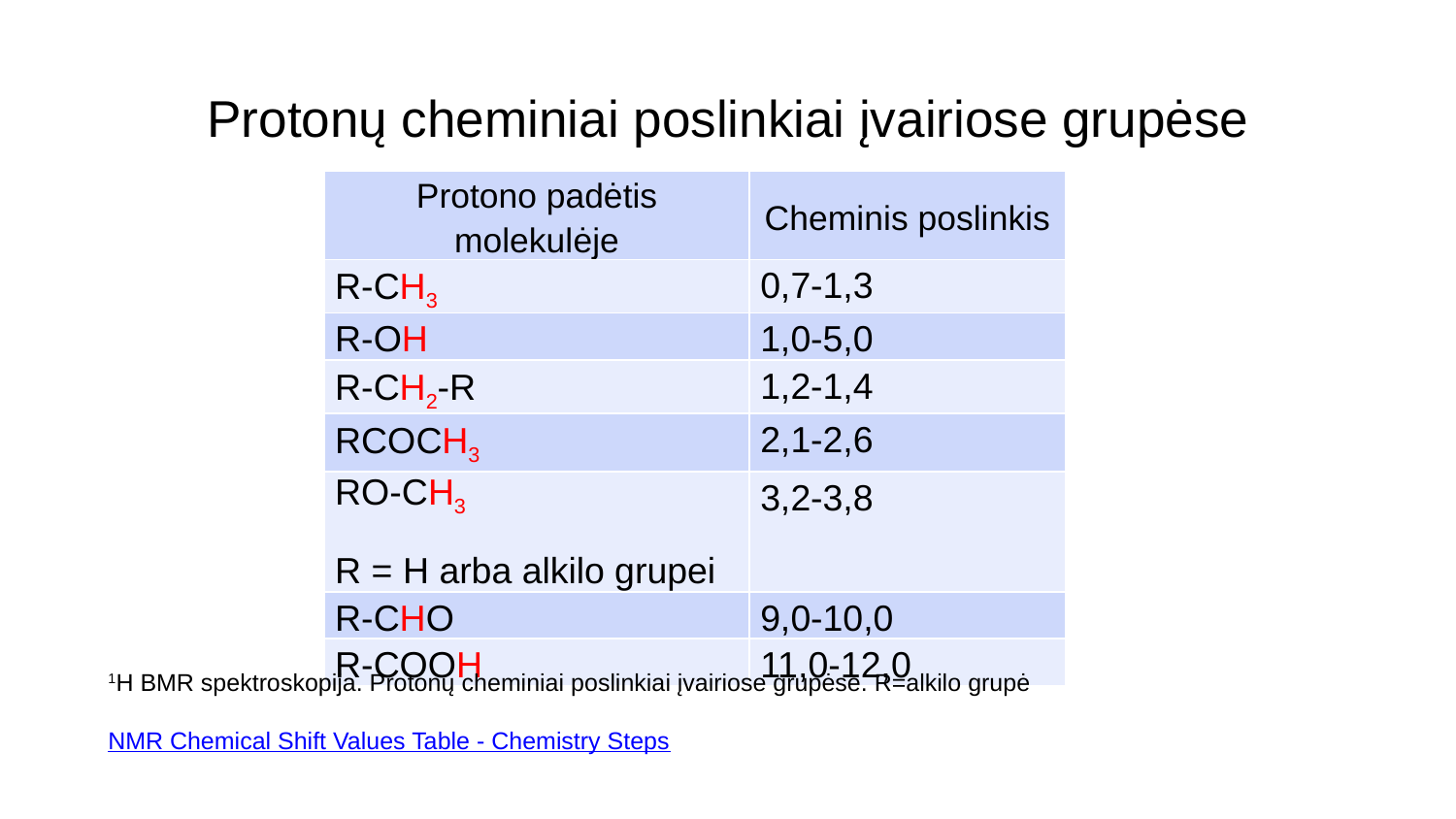

# Protonų cheminiai poslinkiai įvairiose grupėse
| Protono padėtis molekulėje | Cheminis poslinkis |
| --- | --- |
| R-CH3 | 0,7-1,3 |
| R-OH | 1,0-5,0 |
| R-CH2-R | 1,2-1,4 |
| RCOCH3 | 2,1-2,6 |
| RO-CH3 R = H arba alkilo grupei | 3,2-3,8 |
| R-CHO | 9,0-10,0 |
| R-COOH | 11,0-12,0 |
1H BMR spektroskopija. Protonų cheminiai poslinkiai įvairiose grupėse. R=alkilo grupė

NMR Chemical Shift Values Table - Chemistry Steps